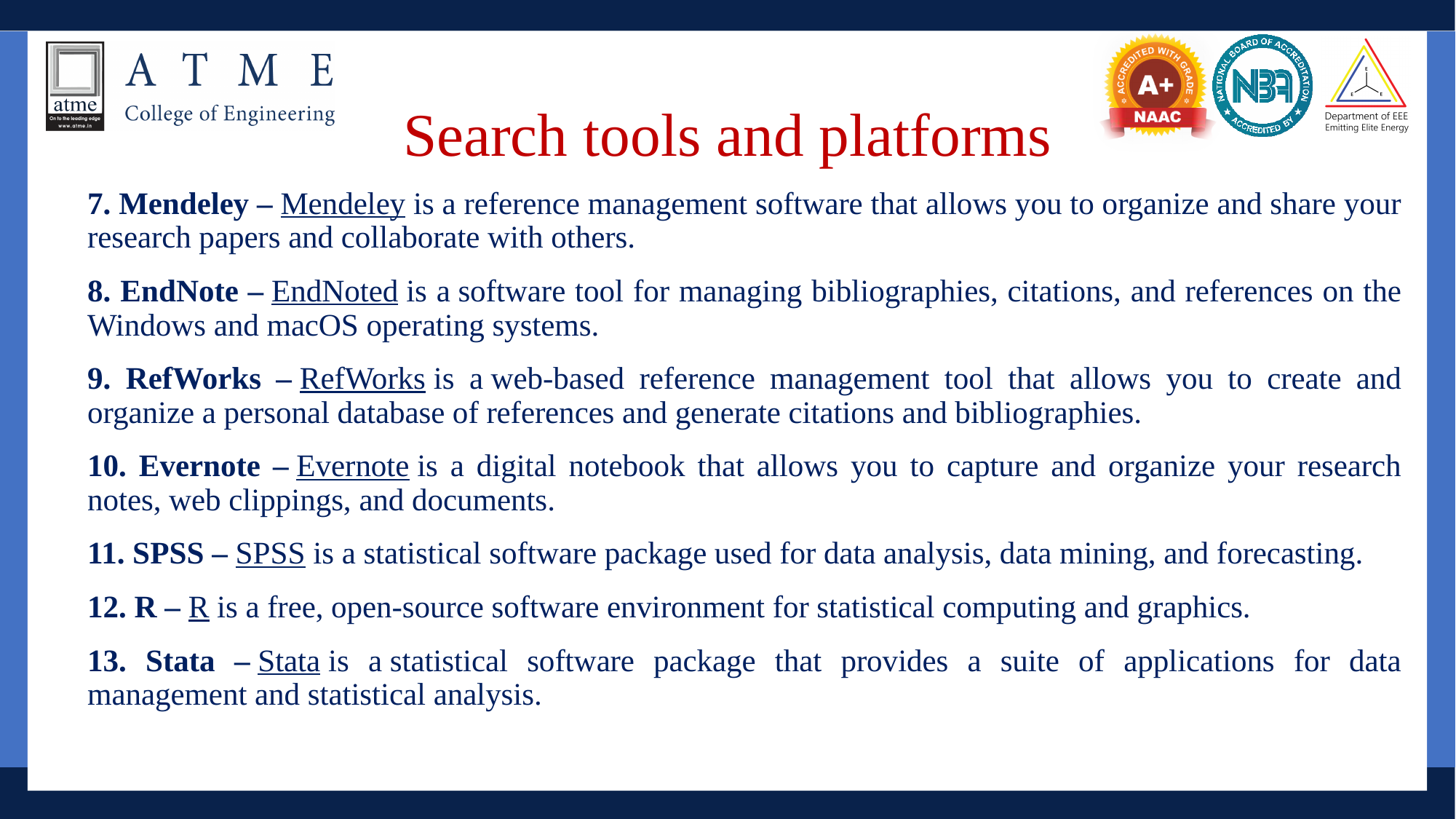

# Search tools and platforms
7. Mendeley – Mendeley is a reference management software that allows you to organize and share your research papers and collaborate with others.
8. EndNote – EndNoted is a software tool for managing bibliographies, citations, and references on the Windows and macOS operating systems.
9. RefWorks – RefWorks is a web-based reference management tool that allows you to create and organize a personal database of references and generate citations and bibliographies.
10. Evernote – Evernote is a digital notebook that allows you to capture and organize your research notes, web clippings, and documents.
11. SPSS – SPSS is a statistical software package used for data analysis, data mining, and forecasting.
12. R – R is a free, open-source software environment for statistical computing and graphics.
13. Stata – Stata is a statistical software package that provides a suite of applications for data management and statistical analysis.